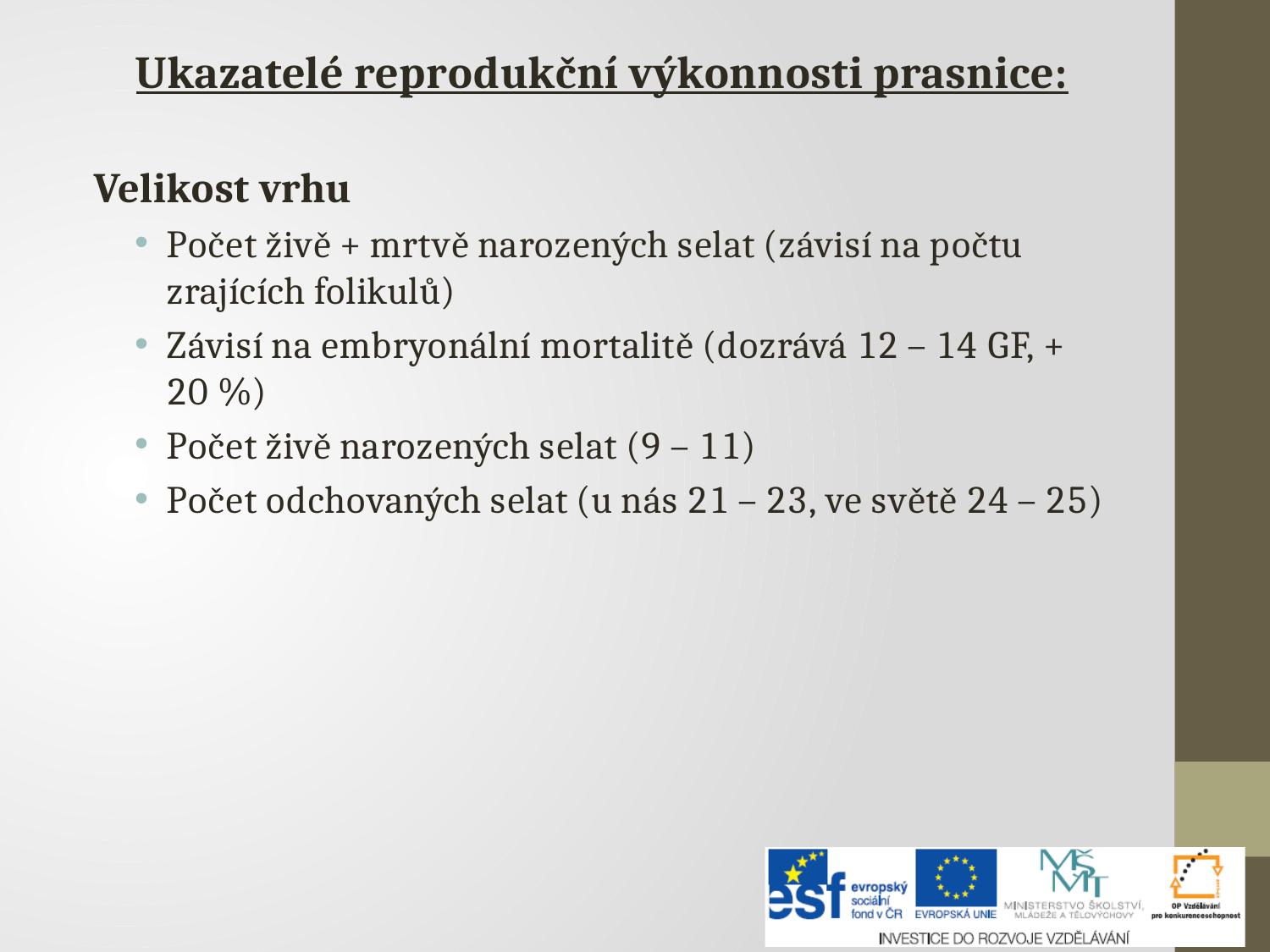

Ukazatelé reprodukční výkonnosti prasnice:

Velikost vrhu
Počet živě + mrtvě narozených selat (závisí na počtu zrajících folikulů)
Závisí na embryonální mortalitě (dozrává 12 – 14 GF, + 20 %)
Počet živě narozených selat (9 – 11)
Počet odchovaných selat (u nás 21 – 23, ve světě 24 – 25)